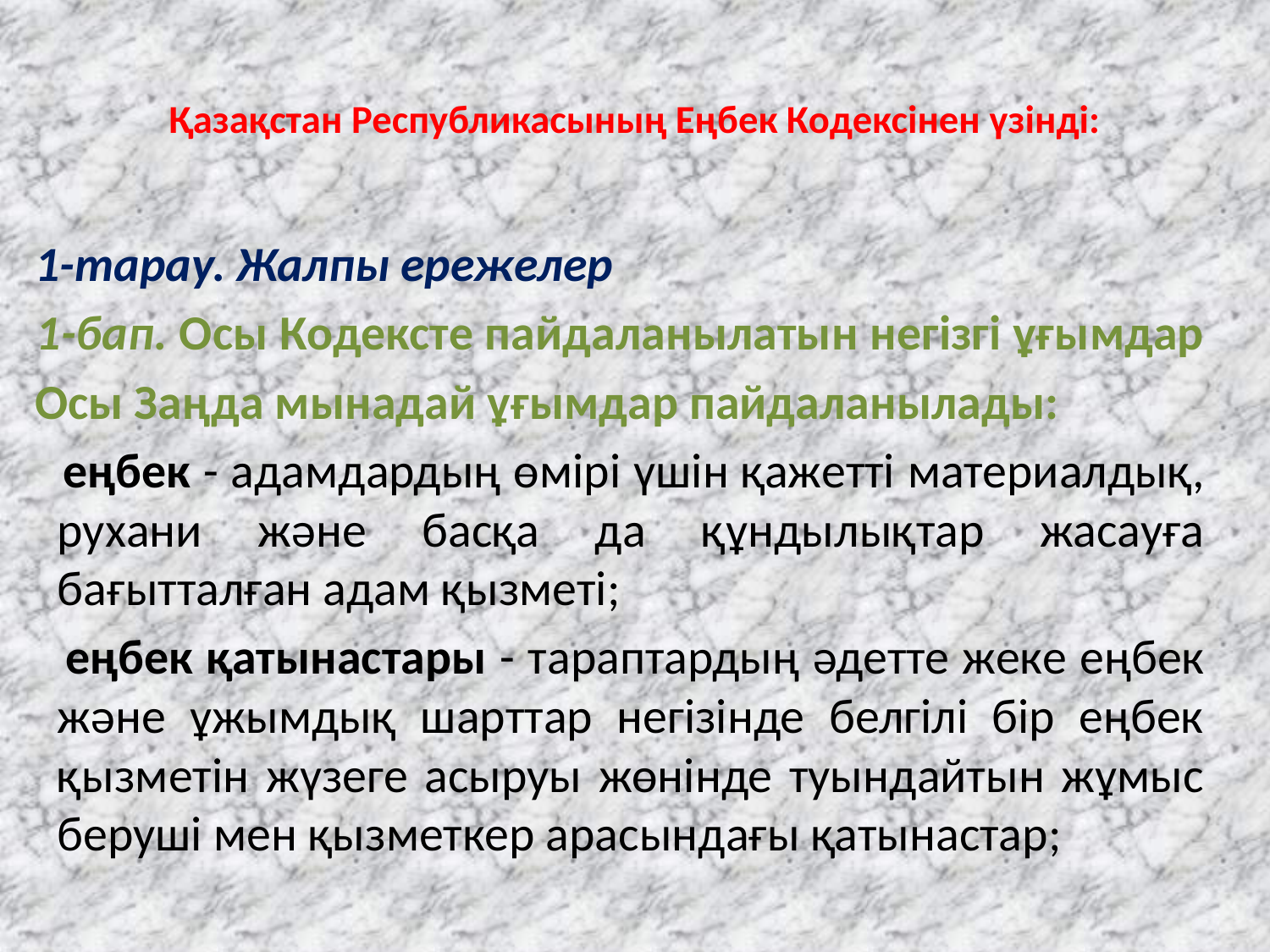

# Қазақстан Республикасының Еңбек Кодексінен үзінді:
  1-тарау. Жалпы ережелер
  1-бап. Осы Кодексте пайдаланылатын негізгi ұғымдар
  Осы Заңда мынадай ұғымдар пайдаланылады:
    еңбек - адамдардың өмiрi үшiн қажеттi материалдық, рухани және басқа да құндылықтар жасауға бағытталған адам қызметi;
    еңбек қатынастары - тараптардың әдетте жеке еңбек және ұжымдық шарттар негiзiнде белгiлi бiр еңбек қызметiн жүзеге асыруы жөнiнде туындайтын жұмыс берушi мен қызметкер арасындағы қатынастар;